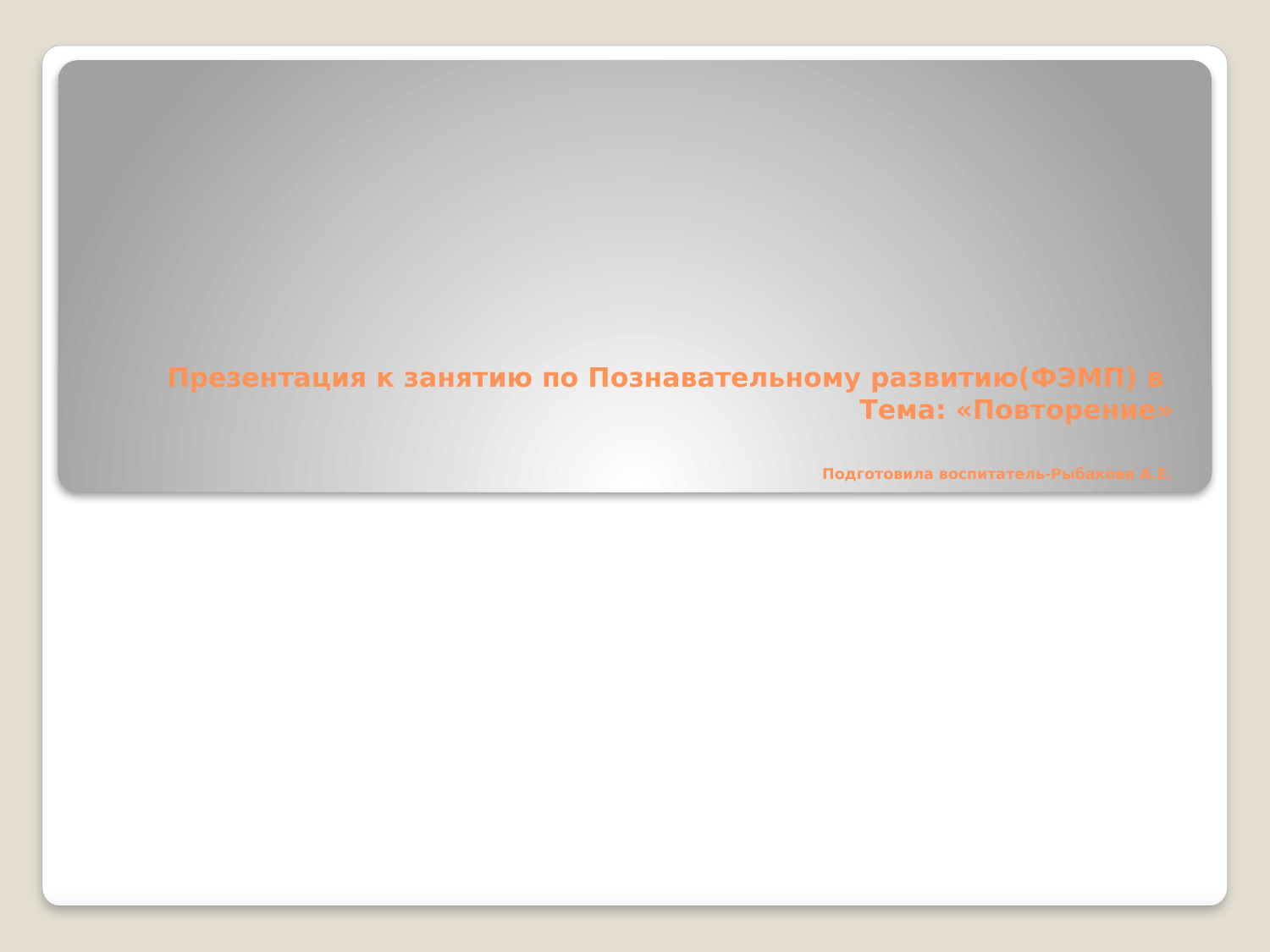

# Презентация к занятию по Познавательному развитию(ФЭМП) в Тема: «Повторение» Подготовила воспитатель-Рыбакова А.Е.